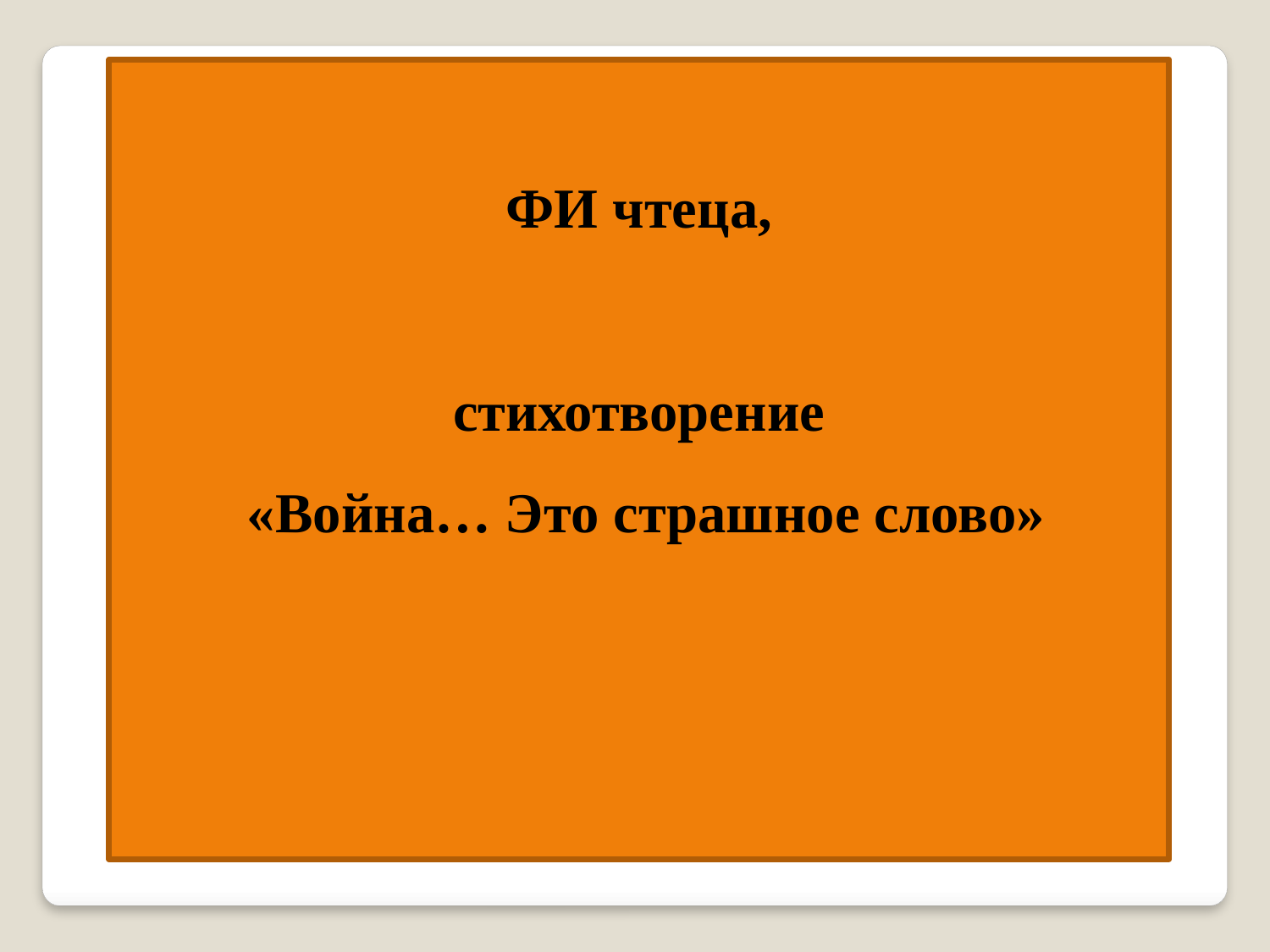

ФИ чтеца,

стихотворение
 «Война… Это страшное слово»